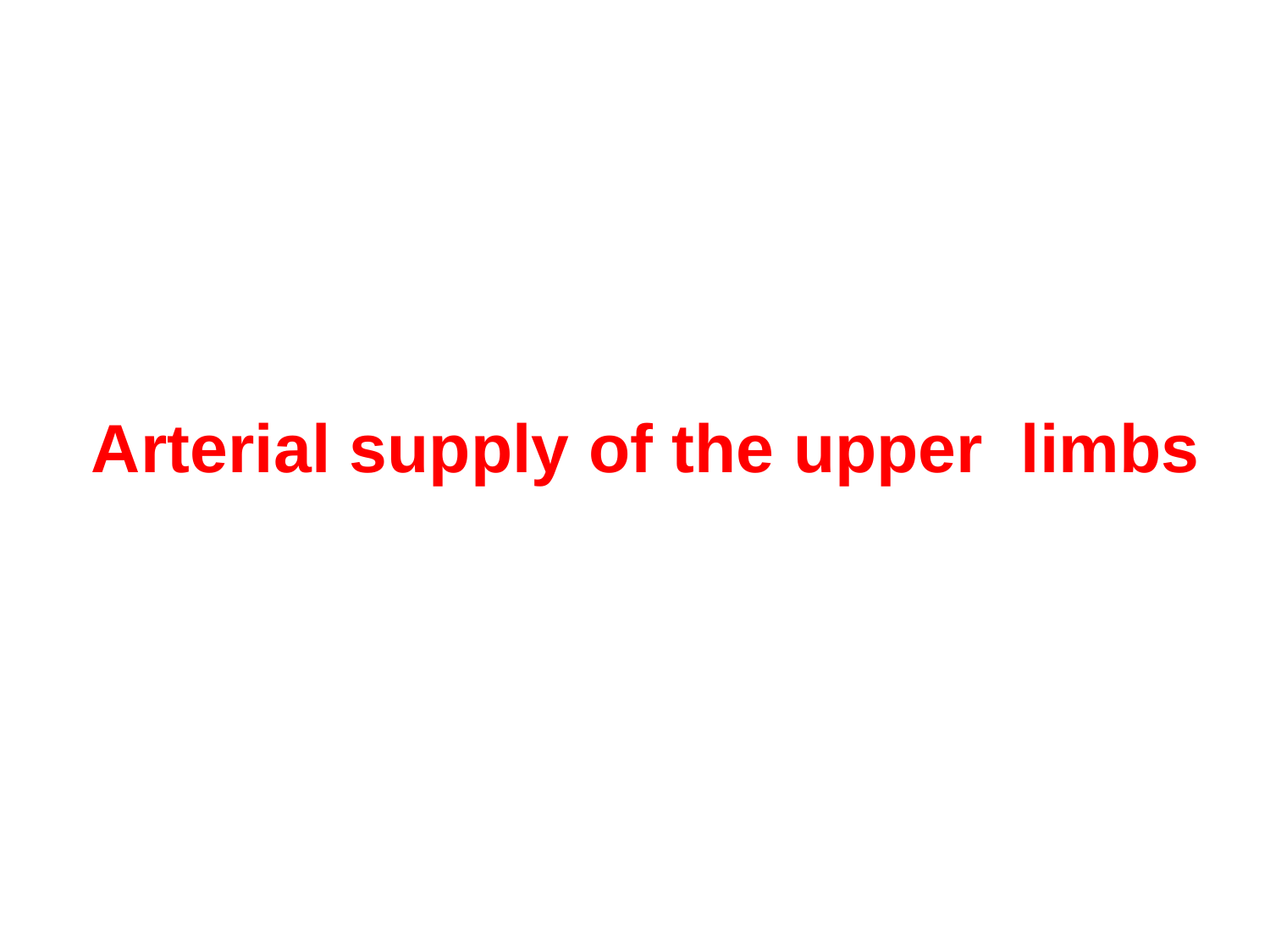

# Arterial supply of the upper  limbs